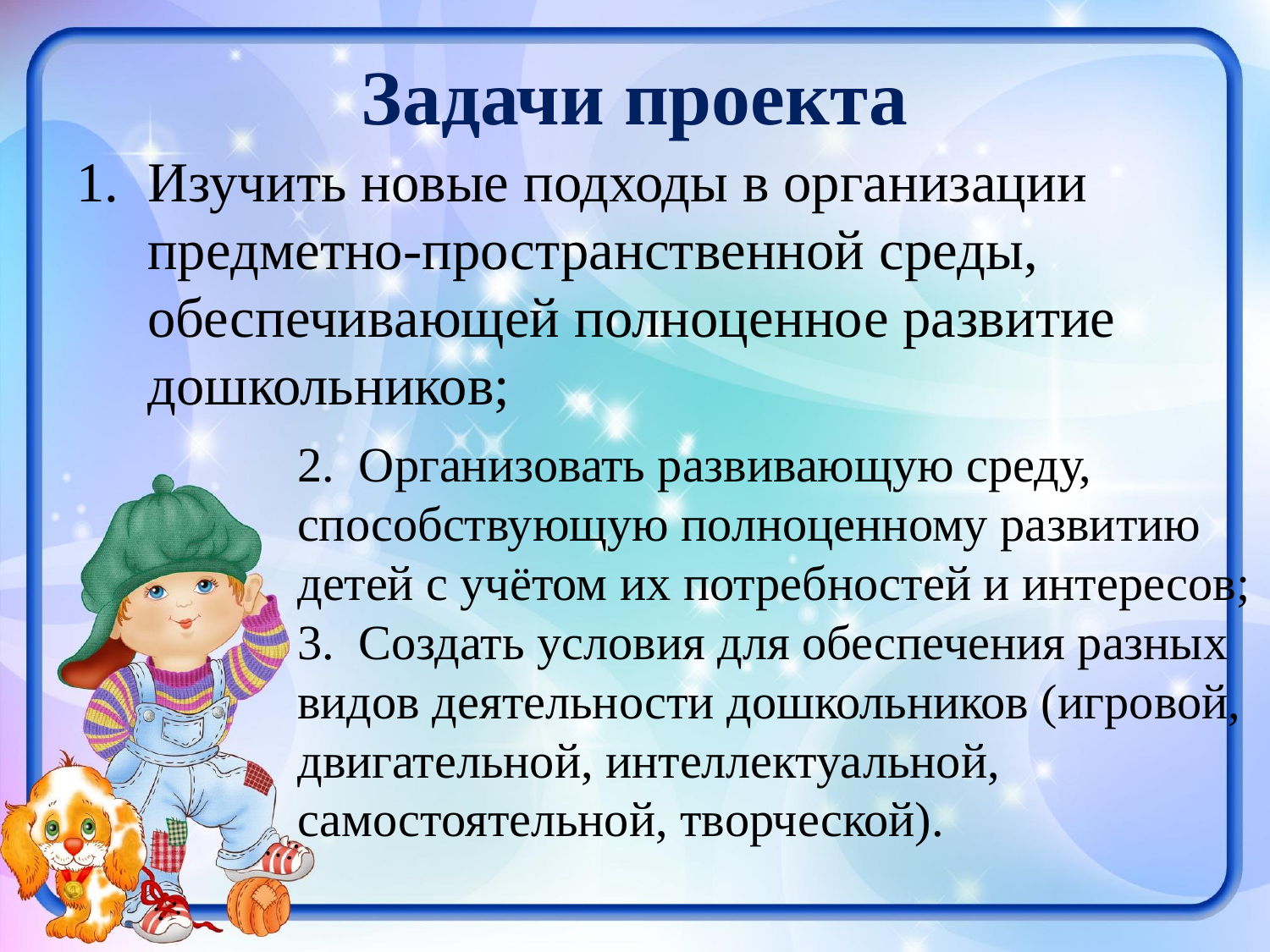

# Задачи проекта
Изучить новые подходы в организации предметно-пространственной среды, обеспечивающей полноценное развитие дошкольников;
2.  Организовать развивающую среду, способствующую полноценному развитию детей с учётом их потребностей и интересов;
3.  Создать условия для обеспечения разных видов деятельности дошкольников (игровой, двигательной, интеллектуальной, самостоятельной, творческой).